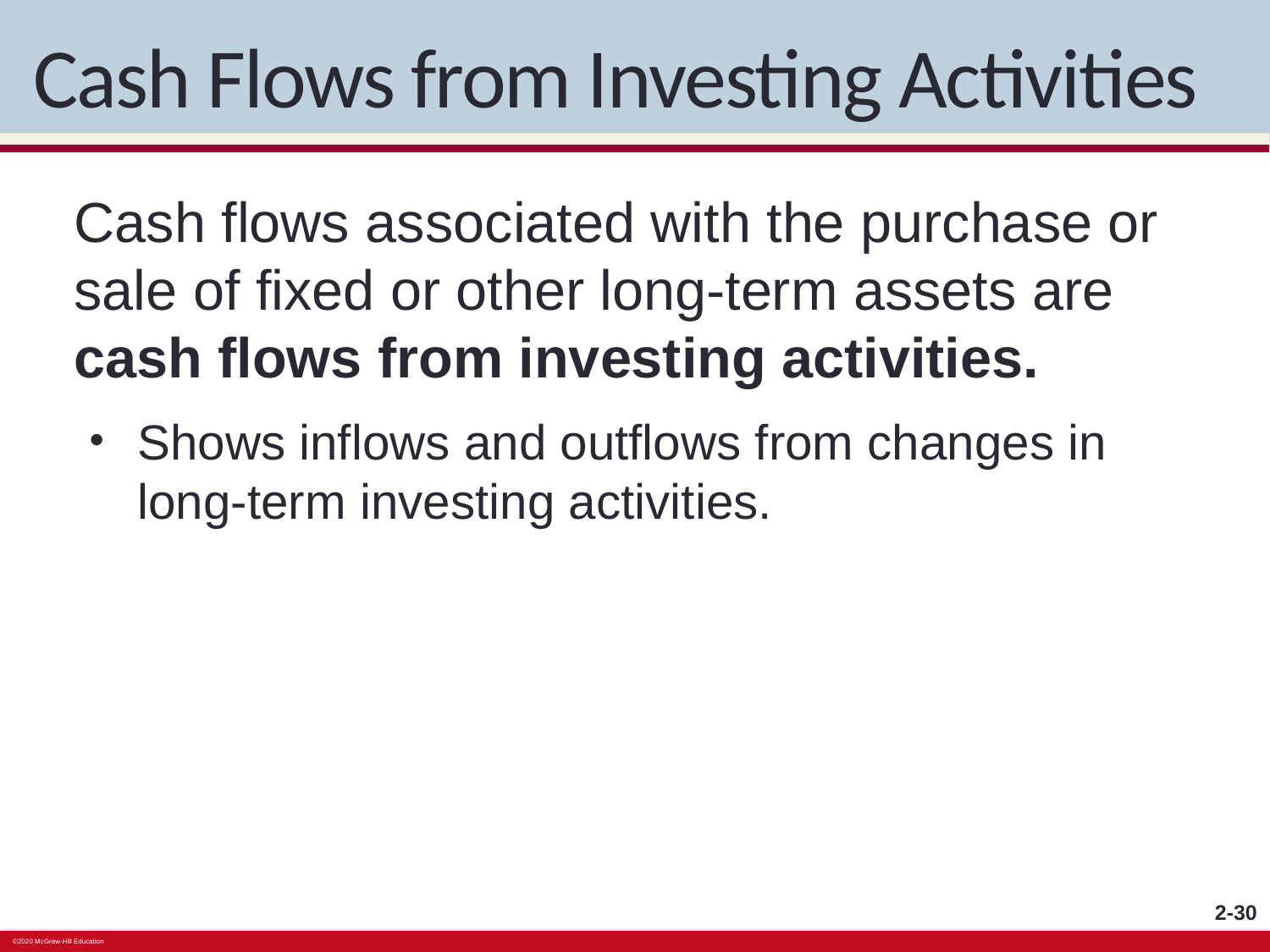

# Cash Flows from Investing Activities
Cash flows associated with the purchase or sale of fixed or other long-term assets are cash flows from investing activities.
Shows inflows and outflows from changes in long-term investing activities.